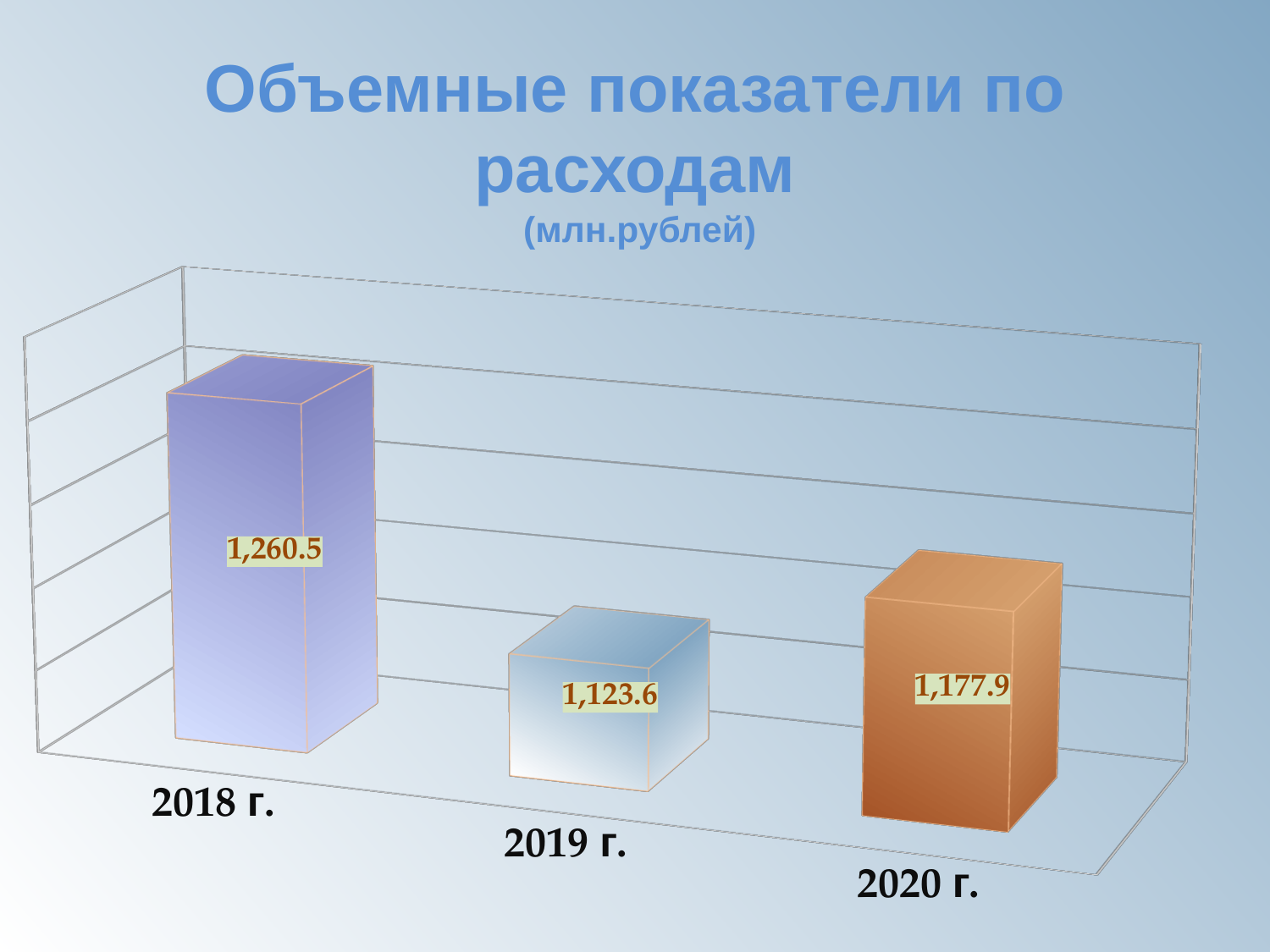

# Объемные показатели по расходам (млн.рублей)

[unsupported chart]